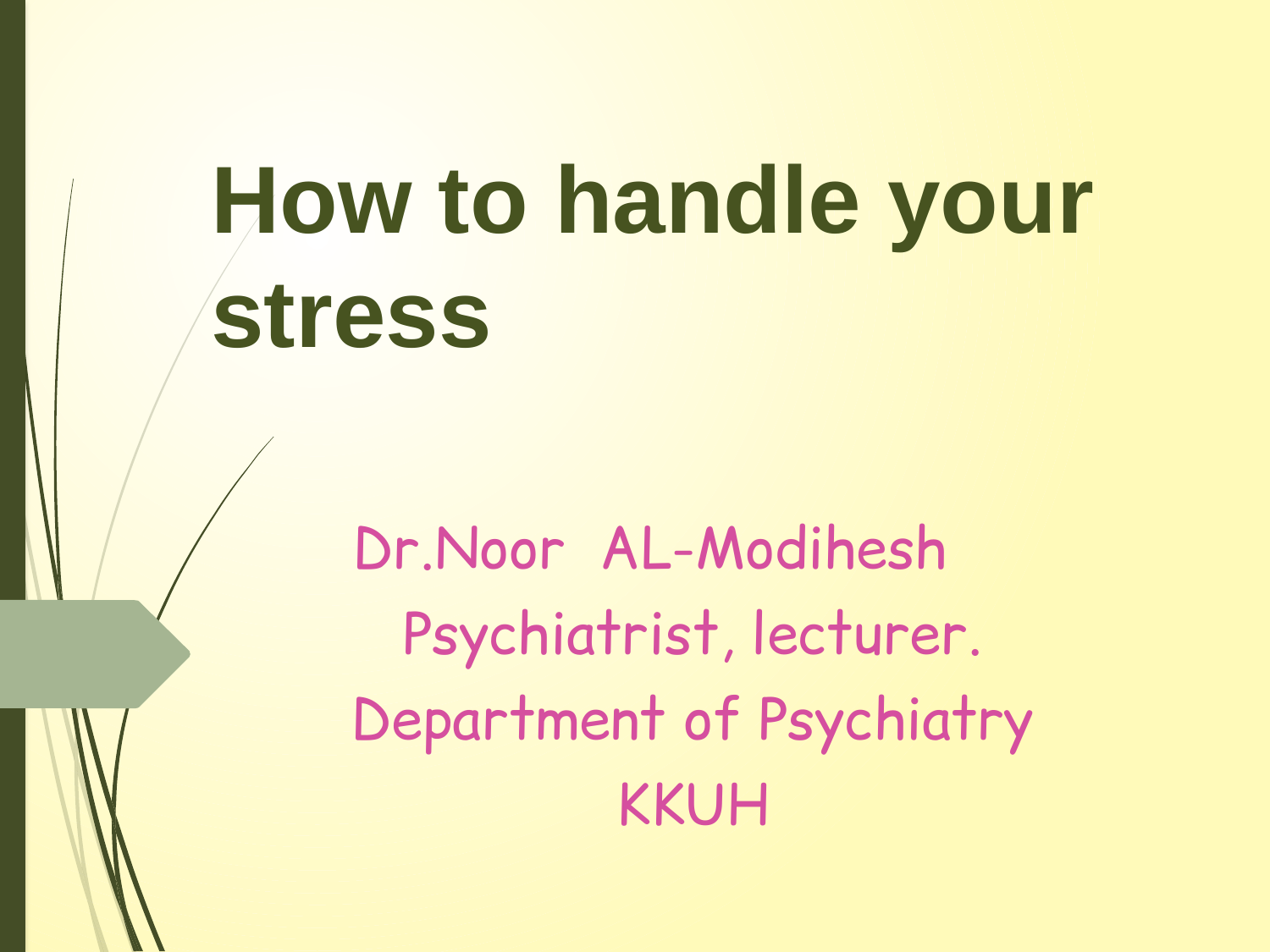

# How to handle your stress
Dr.Noor  AL-Modihesh
Psychiatrist, lecturer.
Department of Psychiatry
KKUH